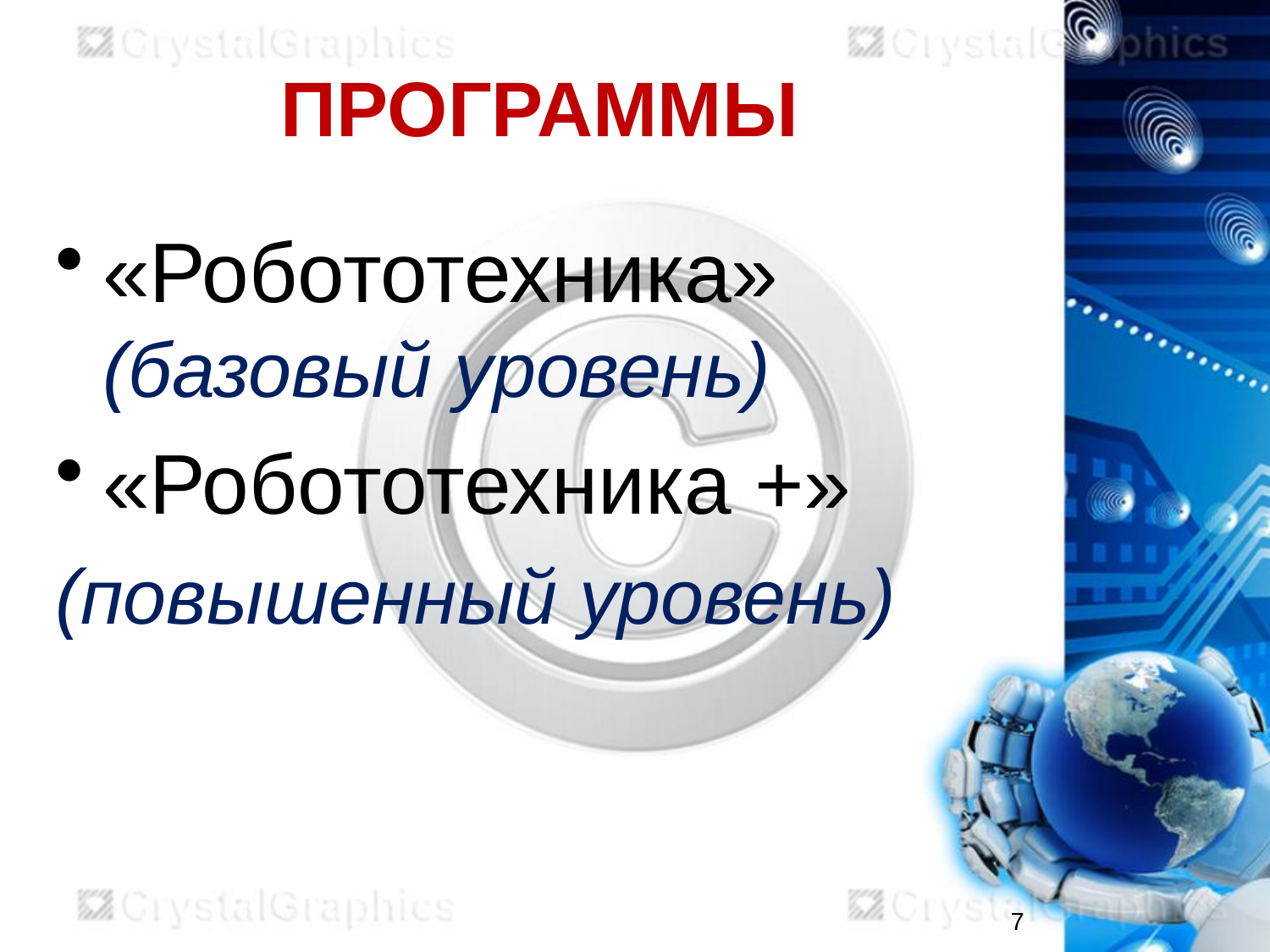

# ПРОГРАММЫ
«Робототехника» (базовый уровень)
«Робототехника +»
(повышенный уровень)
7